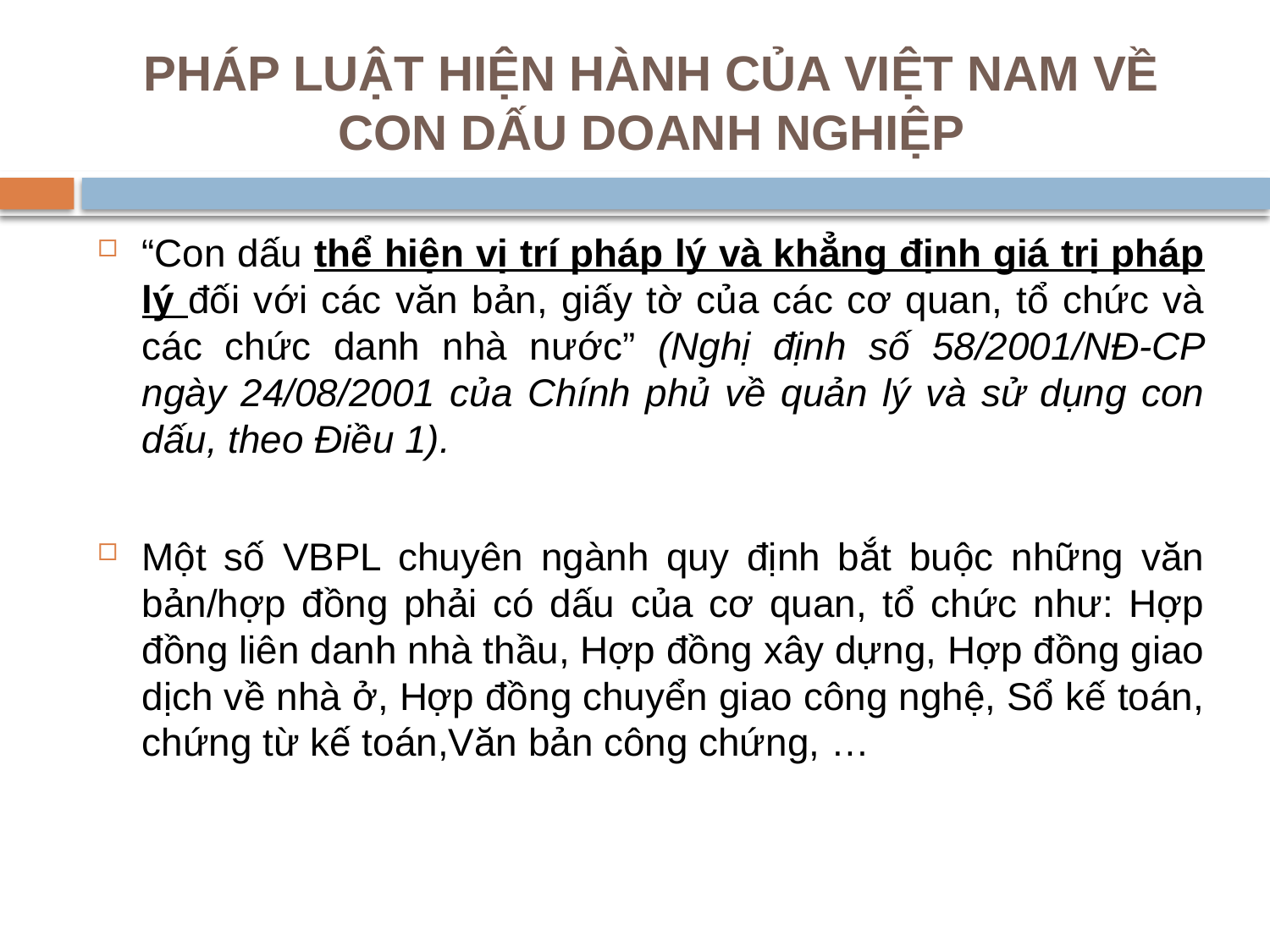

# PHÁP LUẬT HIỆN HÀNH CỦA VIỆT NAM VỀ CON DẤU DOANH NGHIỆP
“Con dấu thể hiện vị trí pháp lý và khẳng định giá trị pháp lý đối với các văn bản, giấy tờ của các cơ quan, tổ chức và các chức danh nhà nước” (Nghị định số 58/2001/NĐ-CP ngày 24/08/2001 của Chính phủ về quản lý và sử dụng con dấu, theo Điều 1).

Một số VBPL chuyên ngành quy định bắt buộc những văn bản/hợp đồng phải có dấu của cơ quan, tổ chức như: Hợp đồng liên danh nhà thầu, Hợp đồng xây dựng, Hợp đồng giao dịch về nhà ở, Hợp đồng chuyển giao công nghệ, Sổ kế toán, chứng từ kế toán,Văn bản công chứng, …